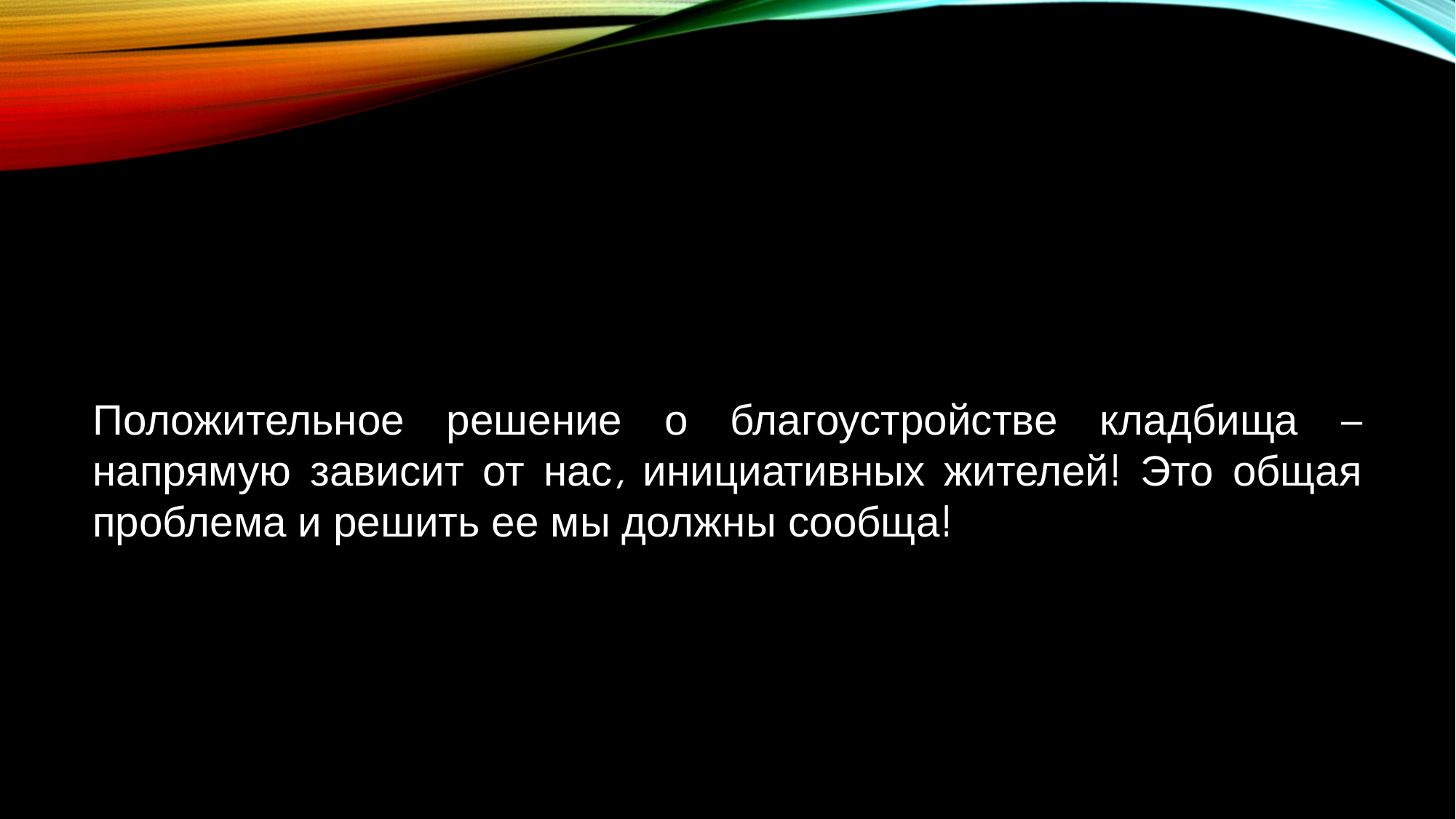

#
Положительное решение о благоустройстве кладбища – напрямую зависит от нас, инициативных жителей! Это общая проблема и Положительное решение о благоустройстве кладбища – напрямую зависит от нас, инициативных жителей! Это общая проблема и решить ее мы должны сообща!
ы должны сообща, став плечом к плечу!